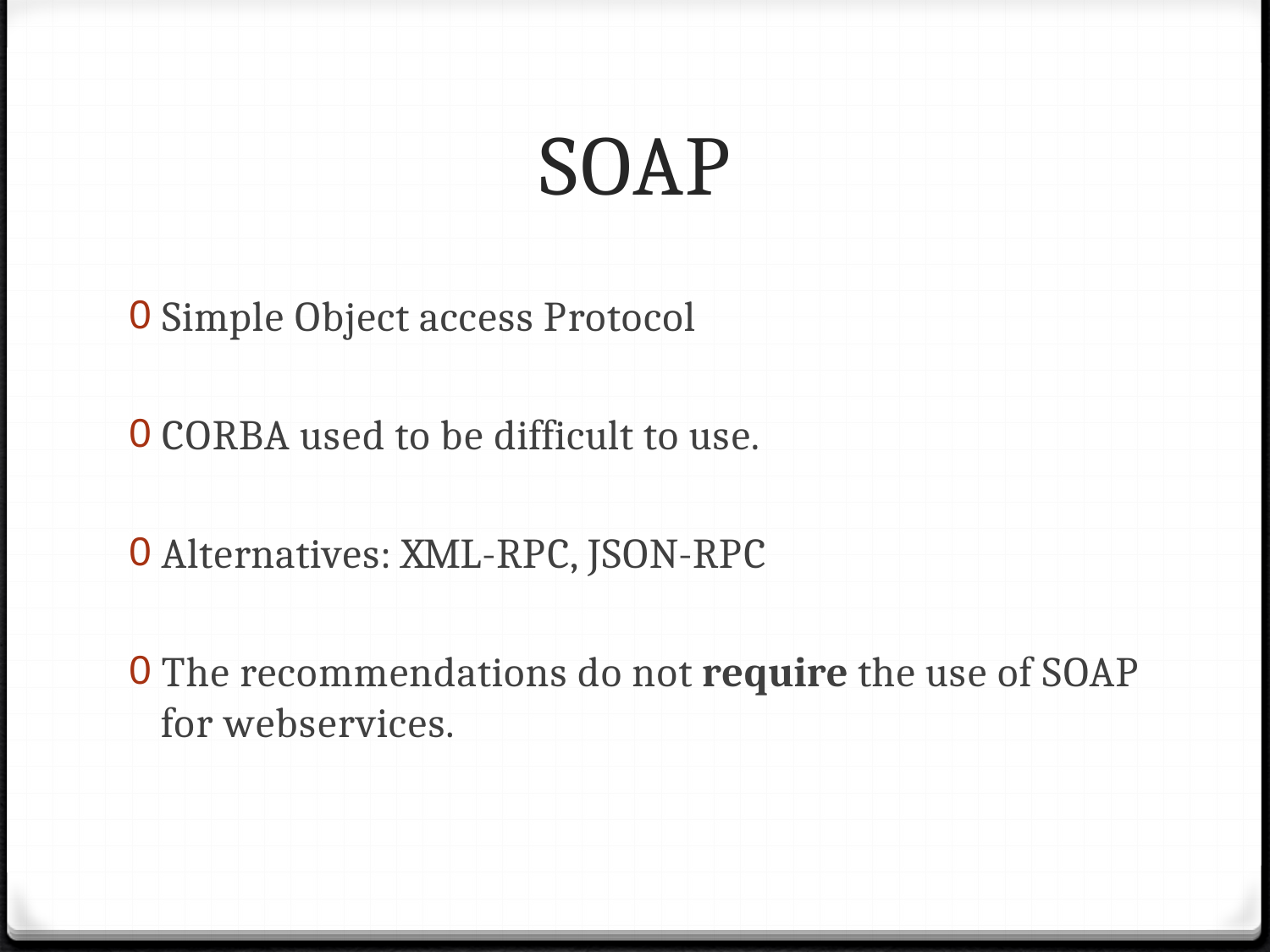

# SOAP
Simple Object access Protocol

CORBA used to be difficult to use.

Alternatives: XML-RPC, JSON-RPC

The recommendations do not require the use of SOAP for webservices.